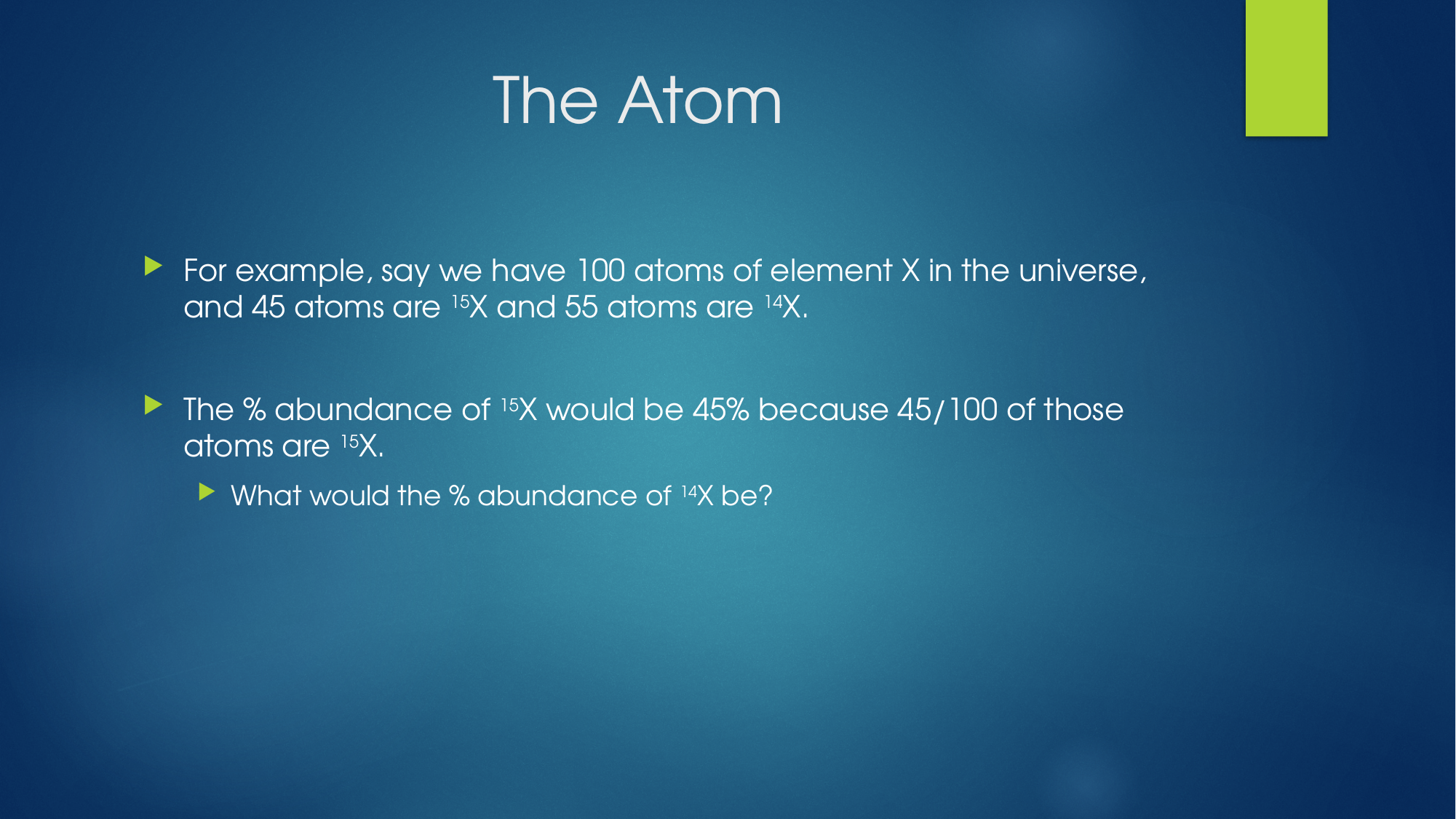

# The Atom
For example, say we have 100 atoms of element X in the universe, and 45 atoms are 15X and 55 atoms are 14X.

The % abundance of 15X would be 45% because 45/100 of those atoms are 15X.
What would the % abundance of 14X be?